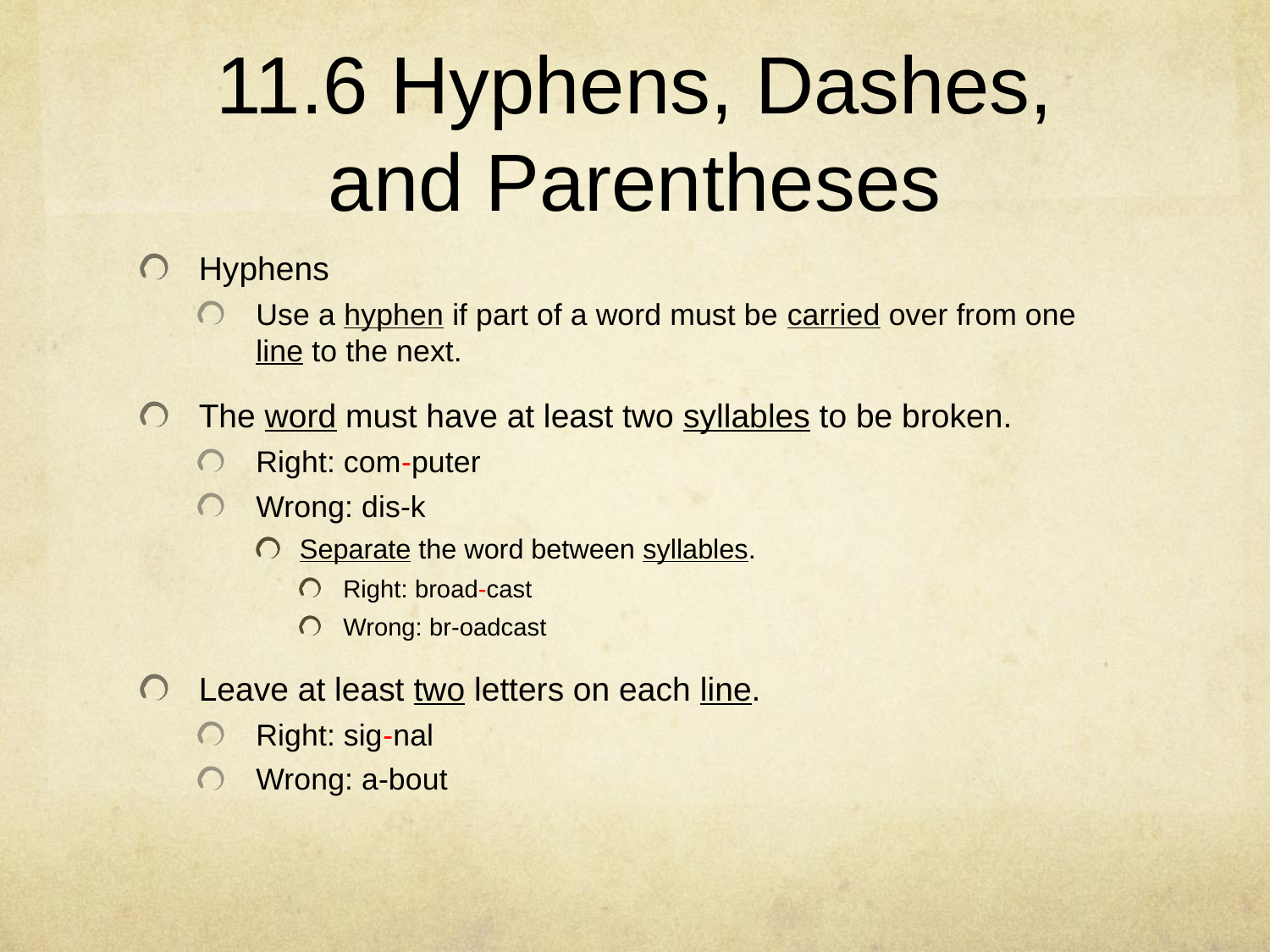

# 11.6 Hyphens, Dashes, and Parentheses
Hyphens
Use a hyphen if part of a word must be carried over from one line to the next.
The word must have at least two syllables to be broken.
Right: com-puter
Wrong: dis-k
Separate the word between syllables.
Right: broad-cast
Wrong: br-oadcast
Leave at least two letters on each line.
Right: sig-nal
Wrong: a-bout